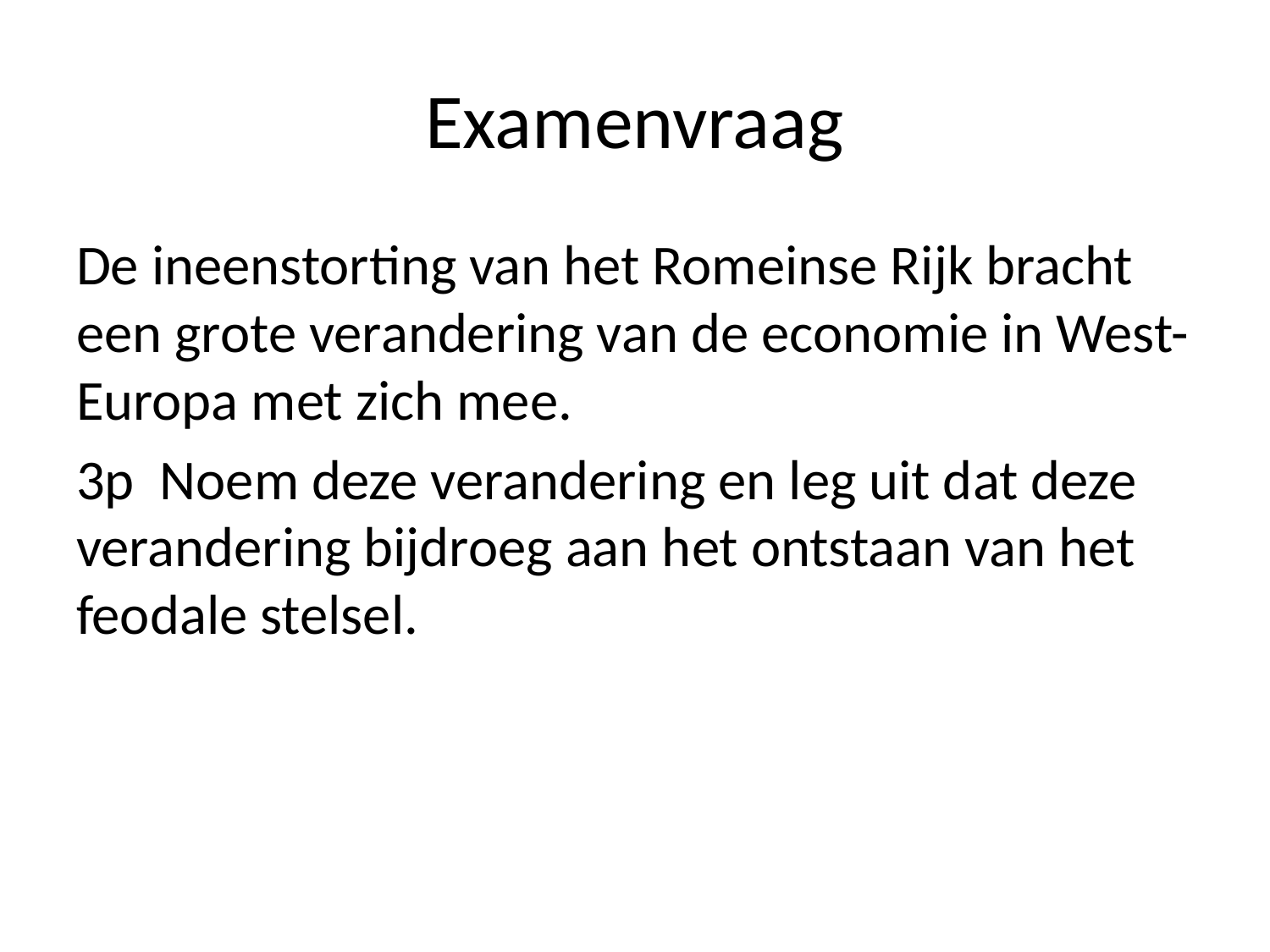

# Examenvraag
De ineenstorting van het Romeinse Rijk bracht een grote verandering van de economie in West-Europa met zich mee.
3p  Noem deze verandering en leg uit dat deze verandering bijdroeg aan het ontstaan van het feodale stelsel.